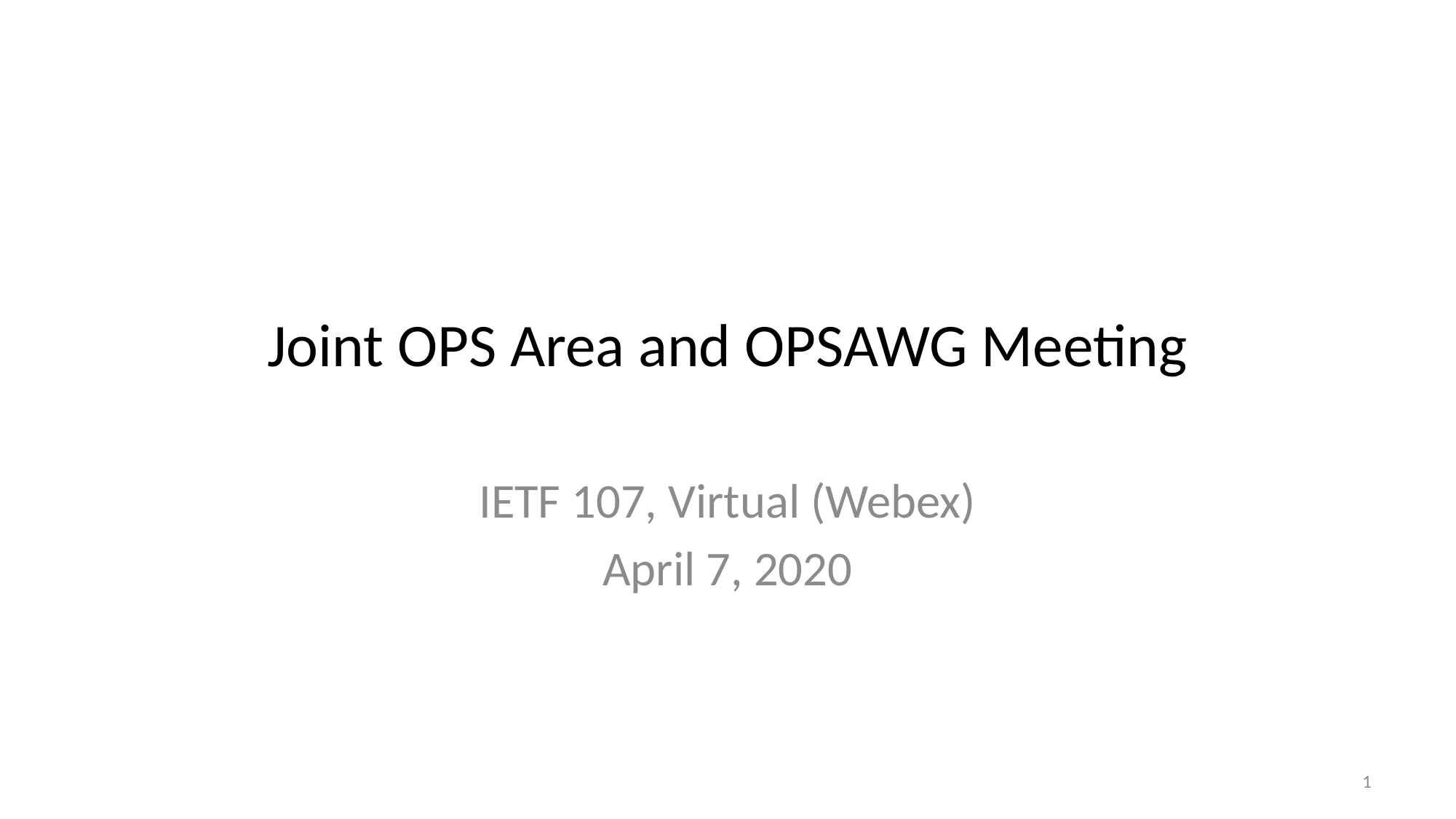

# Joint OPS Area and OPSAWG Meeting
IETF 107, Virtual (Webex)
April 7, 2020
1